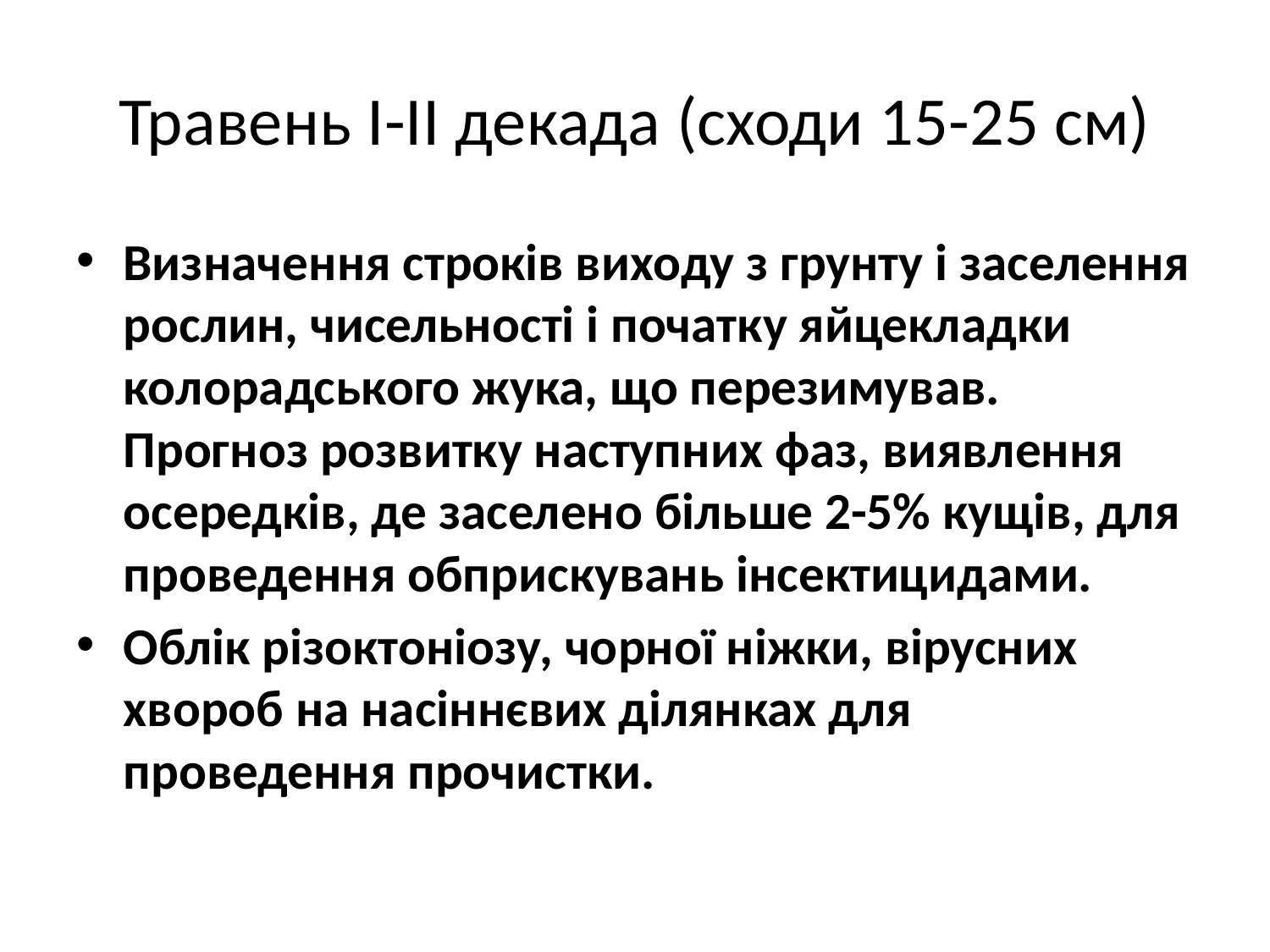

# Травень І-ІІ декада (сходи 15-25 см)
Визначення строків виходу з грунту і заселення рослин, чисельності і початку яйцекладки колорадського жука, що перезимував. Прогноз розвитку наступних фаз, виявлення осередків, де заселено більше 2-5% кущів, для проведення обприскувань інсектицидами.
Облік різоктоніозу, чорної ніжки, вірусних хвороб на насіннєвих ділянках для проведення прочистки.